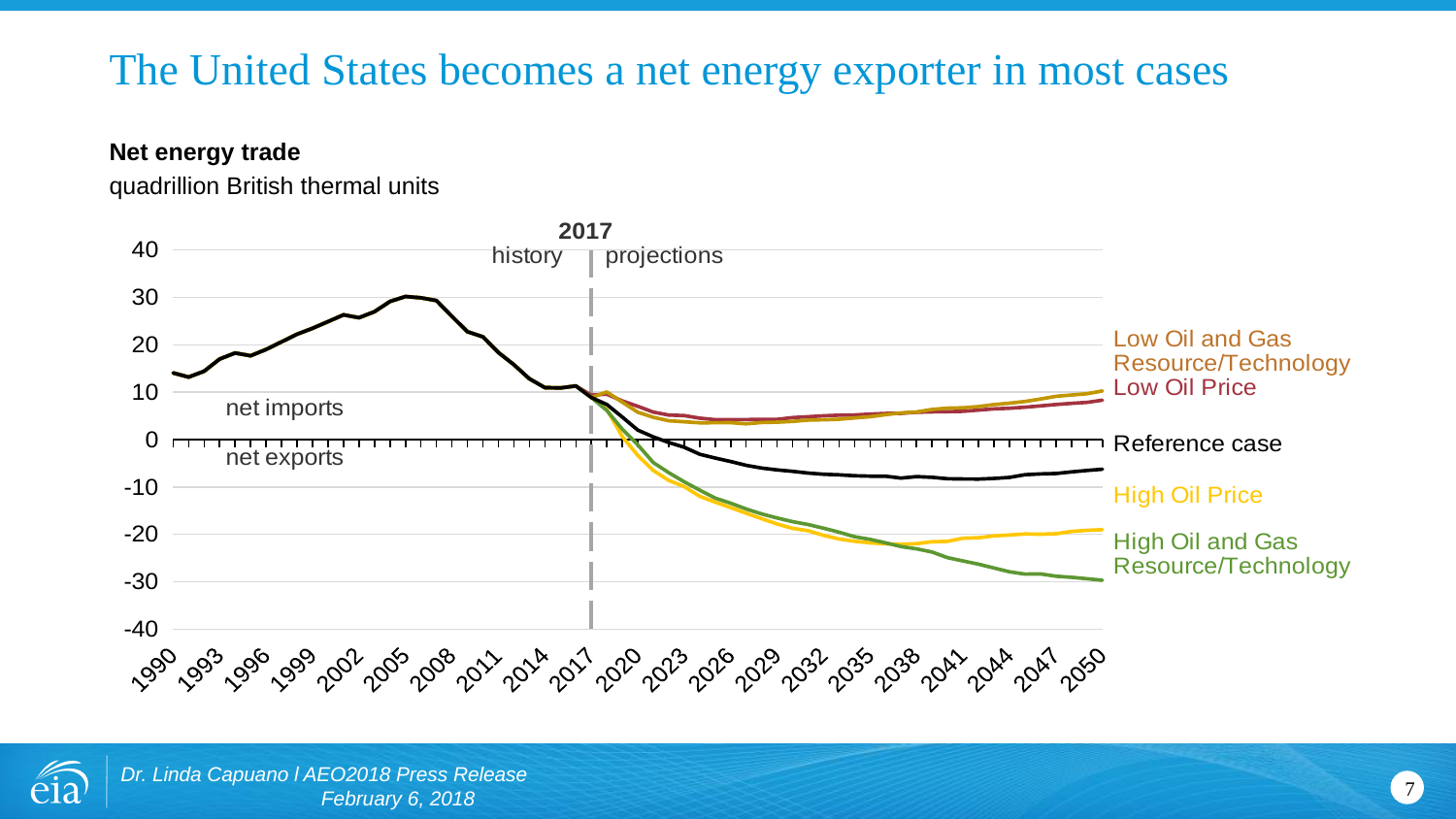

# The United States becomes a net energy exporter in most cases
Net energy trade
quadrillion British thermal units

### Chart

| Category | Low Oil Price | High Oil Price | High Oil and Gas Resource and Technology | Low Oil and Gas Resource and Technology | Reference case |
|---|---|---|---|---|---|
| 1990 | 14.064774 | 14.064774 | 14.064774 | 14.064774 | 14.064774 |
| 1991 | 13.193856000000002 | 13.193856000000002 | 13.193856000000002 | 13.193856000000002 | 13.193856000000002 |
| 1992 | 14.435262 | 14.435262 | 14.435262 | 14.435262 | 14.435262 |
| 1993 | 16.991661999999998 | 16.991661999999998 | 16.991661999999998 | 16.991661999999998 | 16.991661999999998 |
| 1994 | 18.271387999999998 | 18.271387999999998 | 18.271387999999998 | 18.271387999999998 | 18.271387999999998 |
| 1995 | 17.683719 | 17.683719 | 17.683719 | 17.683719 | 17.683719 |
| 1996 | 19.020704 | 19.020704 | 19.020704 | 19.020704 | 19.020704 |
| 1997 | 20.625845 | 20.625845 | 20.625845 | 20.625845 | 20.625845 |
| 1998 | 22.235774 | 22.235774 | 22.235774 | 22.235774 | 22.235774 |
| 1999 | 23.482793 | 23.482793 | 23.482793 | 23.482793 | 23.482793 |
| 2000 | 24.903598 | 24.903598 | 24.903598 | 24.903598 | 24.903598 |
| 2001 | 26.321066 | 26.321066 | 26.321066 | 26.321066 | 26.321066 |
| 2002 | 25.722303 | 25.722303 | 25.722303 | 25.722303 | 25.722303 |
| 2003 | 26.993817 | 26.993817 | 26.993817 | 26.993817 | 26.993817 |
| 2004 | 29.140891000000003 | 29.140891000000003 | 29.140891000000003 | 29.140891000000003 | 29.140891000000003 |
| 2005 | 30.197381999999998 | 30.197381999999998 | 30.197381999999998 | 30.197381999999998 | 30.197381999999998 |
| 2006 | 29.921453 | 29.921453 | 29.921453 | 29.921453 | 29.921453 |
| 2007 | 29.340723999999998 | 29.340723999999998 | 29.340723999999998 | 29.340723999999998 | 29.340723999999998 |
| 2008 | 26.021185000000003 | 26.021185000000003 | 26.021185000000003 | 26.021185000000003 | 26.021185000000003 |
| 2009 | 22.770155 | 22.770155 | 22.770155 | 22.770155 | 22.770155 |
| 2010 | 21.689881 | 21.689881 | 21.689881 | 21.689881 | 21.689881 |
| 2011 | 18.375311 | 18.375311 | 18.375311 | 18.375311 | 18.375311 |
| 2012 | 15.800793999999998 | 15.800793999999998 | 15.800793999999998 | 15.800793999999998 | 15.800793999999998 |
| 2013 | 12.835021 | 12.835021 | 12.835021 | 12.835021 | 12.835021 |
| 2014 | 10.971211 | 10.971211 | 10.971211 | 10.971211 | 10.971211 |
| 2015 | 10.891521 | 10.891521 | 10.891521 | 10.891521 | 10.891521 |
| 2016 | 11.309807 | 11.309807 | 11.309807 | 11.309807 | 11.309807 |
| 2017 | 9.373662999999997 | 8.903849000000001 | 8.886835000000001 | 8.872658999999999 | 8.879569999999998 |
| 2018 | 9.573458 | 6.389106 | 6.132582000000001 | 10.048353999999998 | 7.412239 |
| 2019 | 8.160283 | 0.6387210000000003 | 2.1970209999999994 | 7.90287 | 4.745449000000001 |
| 2020 | 7.017243000000002 | -3.3499750000000006 | -1.1072629999999997 | 5.774924000000002 | 2.0050029999999985 |
| 2021 | 5.8085270000000016 | -6.520025 | -4.854331000000002 | 4.702762 | 0.5642169999999993 |
| 2022 | 5.1731760000000016 | -8.617954000000001 | -6.9900459999999995 | 3.9820649999999986 | -0.628546 |
| 2023 | 5.068512000000002 | -9.925768000000001 | -8.922385000000002 | 3.754607 | -1.6165900000000022 |
| 2024 | 4.518675000000002 | -11.964862999999998 | -10.670261 | 3.537269000000002 | -3.093779999999999 |
| 2025 | 4.2127300000000005 | -13.203452999999996 | -12.35416 | 3.5622320000000016 | -3.901807999999999 |
| 2026 | 4.232939999999999 | -14.350228000000001 | -13.432901000000001 | 3.5763669999999976 | -4.633707000000001 |
| 2027 | 4.228382 | -15.538313000000002 | -14.648429 | 3.324424999999998 | -5.43289 |
| 2028 | 4.242488999999999 | -16.703775999999998 | -15.691767000000002 | 3.605767 | -6.008955 |
| 2029 | 4.273805000000003 | -17.818087999999996 | -16.554432000000002 | 3.6751579999999997 | -6.397321999999999 |
| 2030 | 4.647962 | -18.735947 | -17.314739 | 3.836914 | -6.707168000000003 |
| 2031 | 4.816357 | -19.233942000000003 | -17.926693999999998 | 4.105374999999999 | -7.069043999999998 |
| 2032 | 5.012395999999999 | -20.226818 | -18.719431 | 4.180053999999998 | -7.316939999999999 |
| 2033 | 5.152239000000002 | -20.986624999999997 | -19.558721 | 4.293773999999999 | -7.437641000000003 |
| 2034 | 5.195027 | -21.453682 | -20.503911000000002 | 4.569133000000001 | -7.635679 |
| 2035 | 5.377877999999999 | -21.802328 | -21.068475 | 4.818293000000001 | -7.717193999999999 |
| 2036 | 5.51277 | -22.000802999999998 | -21.797725999999997 | 5.251652 | -7.732396999999999 |
| 2037 | 5.545471000000003 | -22.098340999999998 | -22.592025000000003 | 5.626898000000001 | -8.131215999999998 |
| 2038 | 5.770626 | -21.974565000000002 | -23.064950000000003 | 5.831613999999998 | -7.816683000000001 |
| 2039 | 5.850555 | -21.564835999999996 | -23.739835000000003 | 6.351925000000001 | -7.9589539999999985 |
| 2040 | 5.900873000000001 | -21.482122 | -24.920180000000002 | 6.641699000000003 | -8.262980000000002 |
| 2041 | 5.958290000000002 | -20.808397 | -25.626233 | 6.705659999999998 | -8.314642 |
| 2042 | 6.228572999999997 | -20.722512999999996 | -26.302419999999998 | 6.958411000000002 | -8.337746 |
| 2043 | 6.485231000000002 | -20.326196000000003 | -27.100639 | 7.385643000000002 | -8.210881999999998 |
| 2044 | 6.614853 | -20.142256 | -27.909307 | 7.685510000000001 | -7.991112000000001 |
| 2045 | 6.837599000000001 | -19.915785999999997 | -28.391993000000003 | 8.038531000000003 | -7.423009 |
| 2046 | 7.107388999999998 | -19.973442 | -28.349280000000004 | 8.568553999999999 | -7.242097999999999 |
| 2047 | 7.392931000000001 | -19.872389 | -28.837743000000003 | 9.125264999999999 | -7.170366000000001 |
| 2048 | 7.634675999999999 | -19.389155 | -29.060196000000005 | 9.396913999999999 | -6.827237999999998 |
| 2049 | 7.842007000000002 | -19.167643 | -29.370173 | 9.680584 | -6.524998 |
| 2050 | 8.316717 | -19.019886 | -29.687544000000003 | 10.264192999999999 | -6.259667999999998 |
Dr. Linda Capuano l AEO2018 Press Release                                       February 6, 2018
7